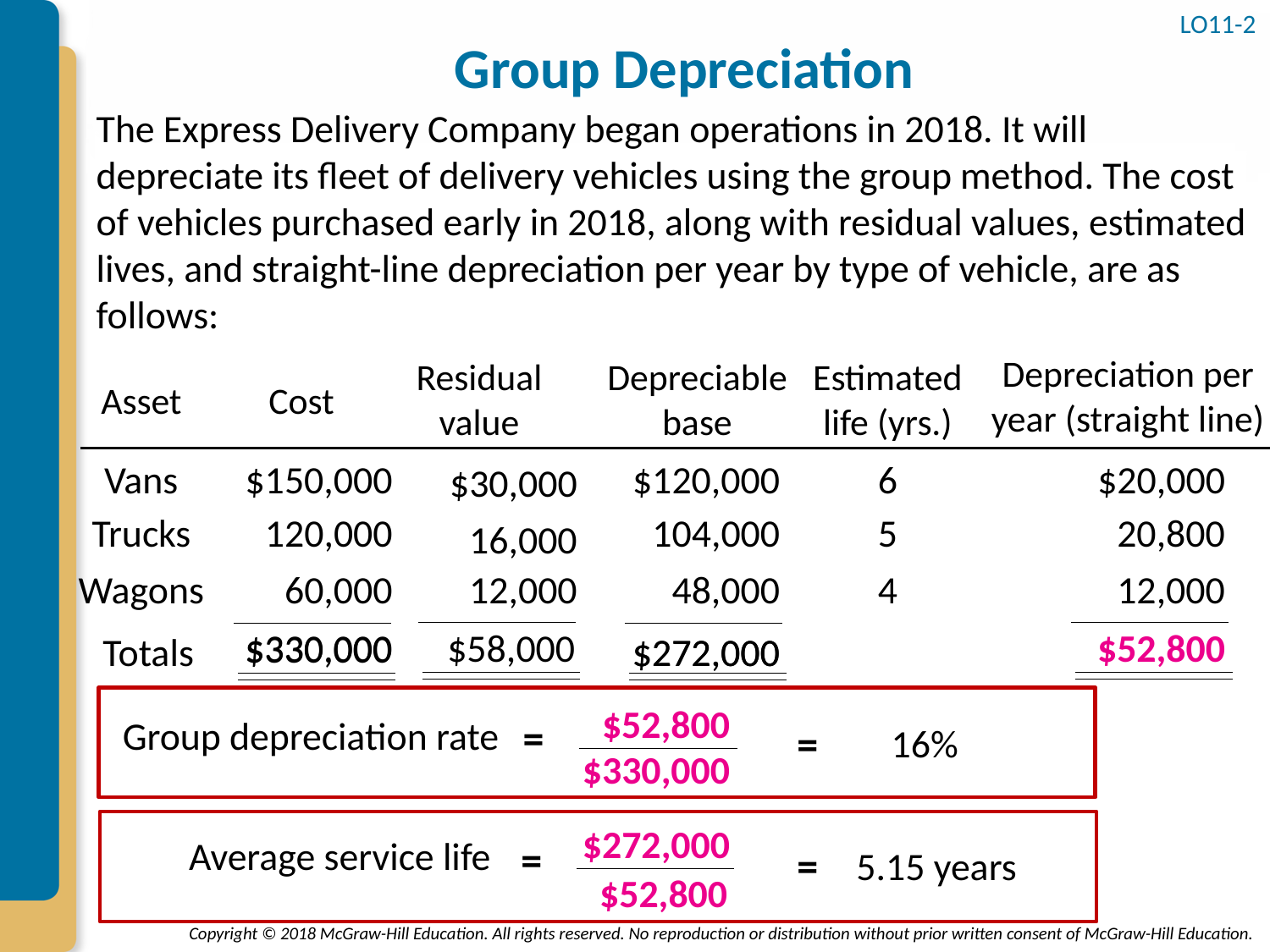

LO11-2
# Group Depreciation
The Express Delivery Company began operations in 2018. It will depreciate its fleet of delivery vehicles using the group method. The cost of vehicles purchased early in 2018, along with residual values, estimated lives, and straight-line depreciation per year by type of vehicle, are as follows:
Depreciation per year (straight line)
Residual value
Depreciable base
Estimated life (yrs.)
Asset
Cost
Vans
$150,000
$120,000
6
$20,000
$30,000
Trucks
120,000
104,000
5
20,800
16,000
12,000
Wagons
60,000
48,000
4
12,000
$330,000
$58,000
$52,800
$330,000
Totals
$272,000
$272,000

$52,800
=
Group depreciation rate
=
16%
$330,000

$272,000
Average service life
=
=
5.15 years
$52,800